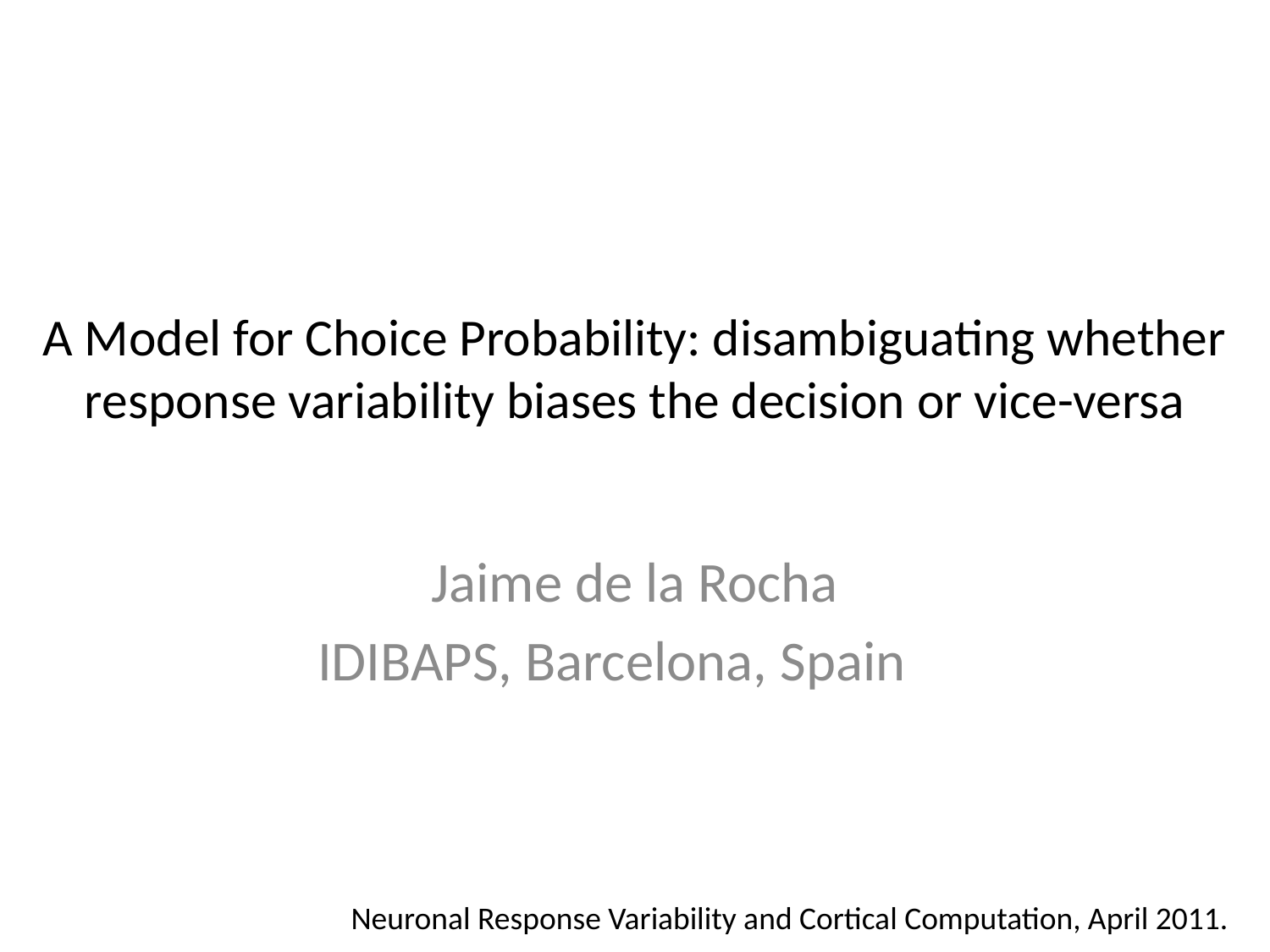

# A Model for Choice Probability: disambiguating whether response variability biases the decision or vice-versa
Jaime de la Rocha
IDIBAPS, Barcelona, Spain
Neuronal Response Variability and Cortical Computation, April 2011.